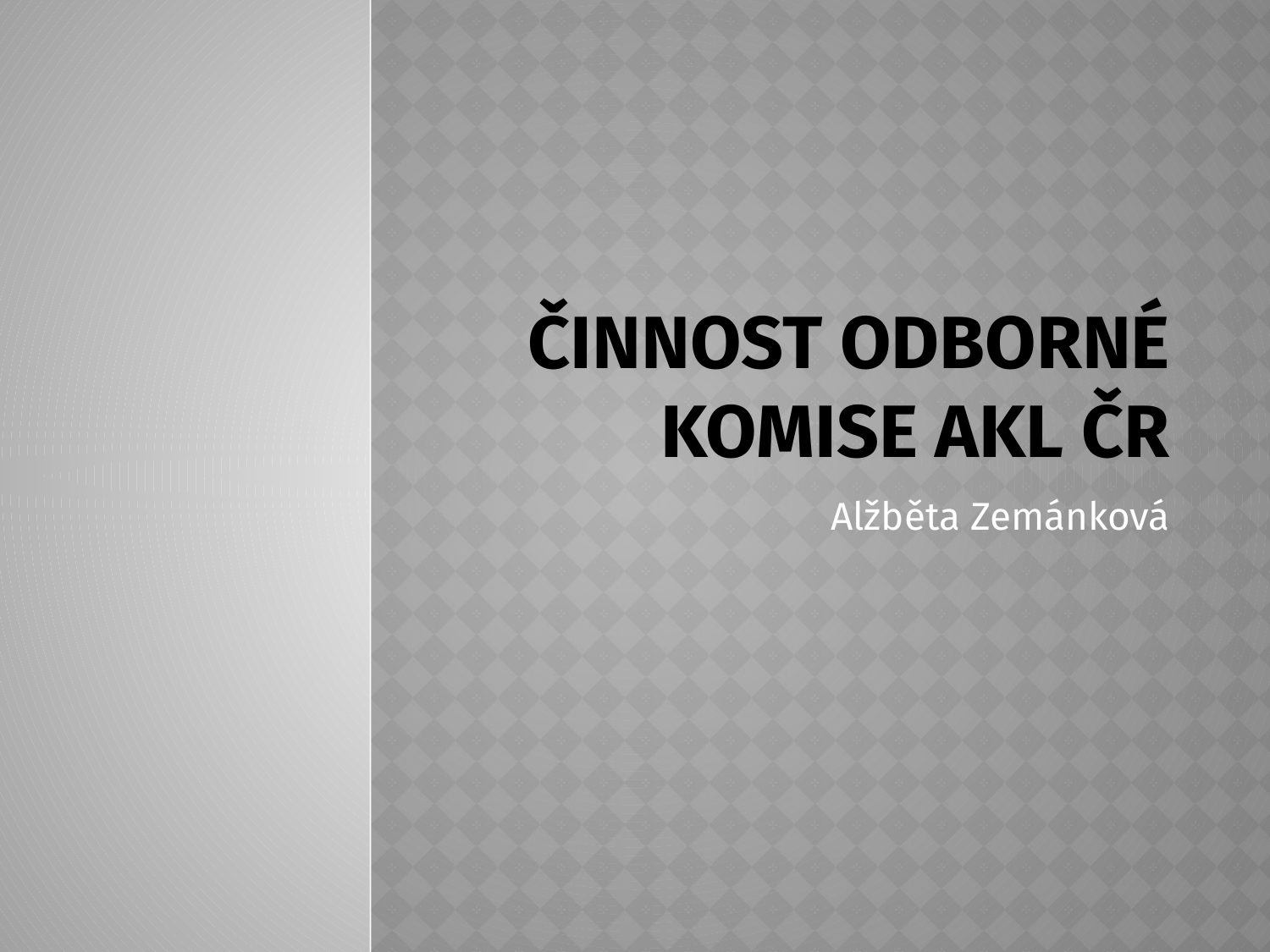

# Činnost odborné komise AKL ČR
Alžběta Zemánková